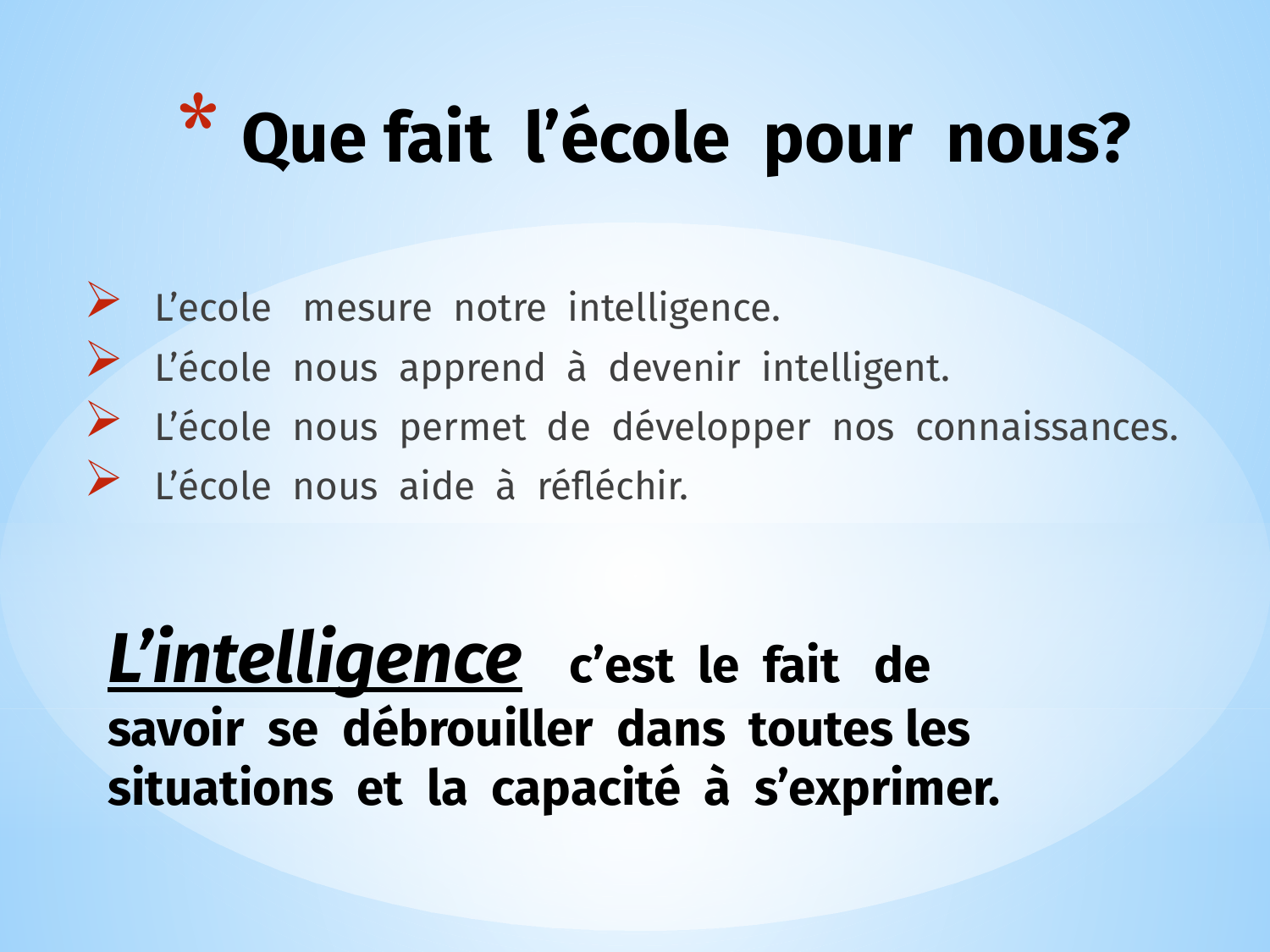

# Que fait  l’école  pour  nous?
   L’ecole   mesure  notre  intelligence.
   L’école  nous  apprend  à  devenir  intelligent.
   L’école  nous  permet  de  développer  nos  connaissances.
   L’école  nous  aide  à  réfléchir.
L’intelligence    c’est  le  fait   de savoir  se  débrouiller  dans  toutes les situations  et  la  capacité  à  s’exprimer.